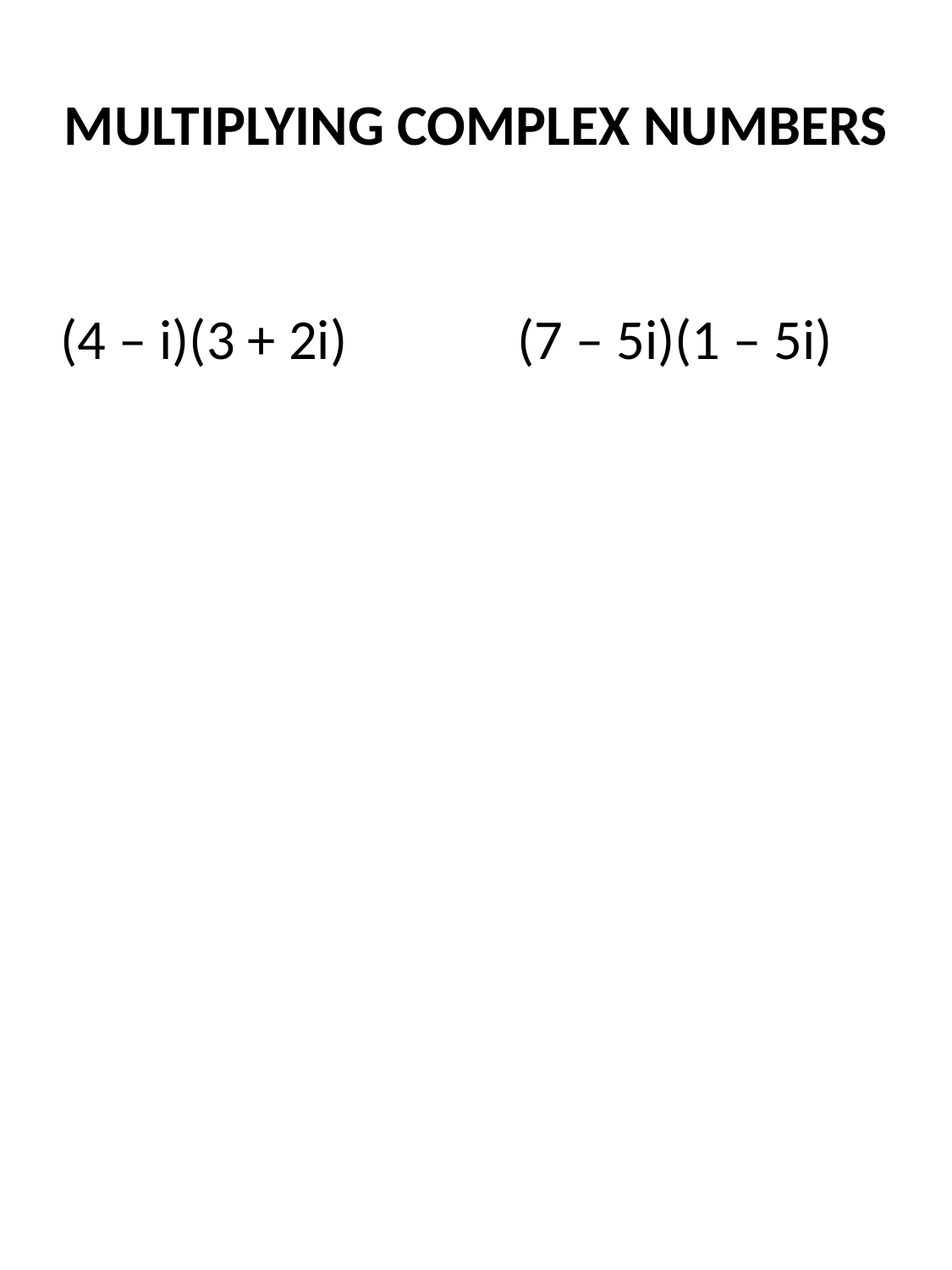

# MULTIPLYING COMPLEX NUMBERS
(4 – i)(3 + 2i)	      (7 – 5i)(1 – 5i)